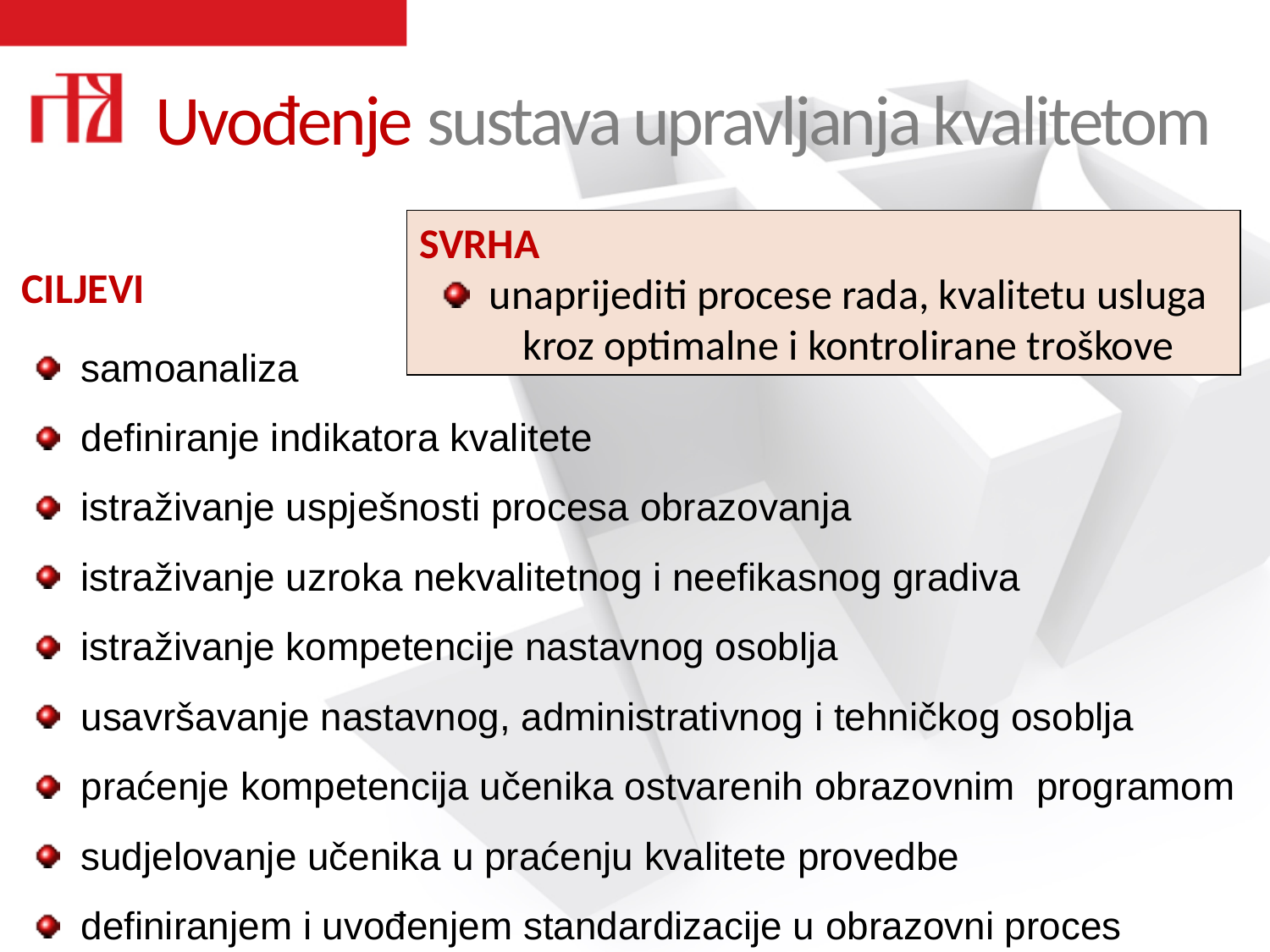

Uvođenje sustava upravljanja kvalitetom
SVRHA
unaprijediti procese rada, kvalitetu usluga kroz optimalne i kontrolirane troškove
CILJEVI
  samoanaliza
  definiranje indikatora kvalitete
  istraživanje uspješnosti procesa obrazovanja
  istraživanje uzroka nekvalitetnog i neefikasnog gradiva
  istraživanje kompetencije nastavnog osoblja
  usavršavanje nastavnog, administrativnog i tehničkog osoblja
  praćenje kompetencija učenika ostvarenih obrazovnim  programom
  sudjelovanje učenika u praćenju kvalitete provedbe
  definiranjem i uvođenjem standardizacije u obrazovni proces